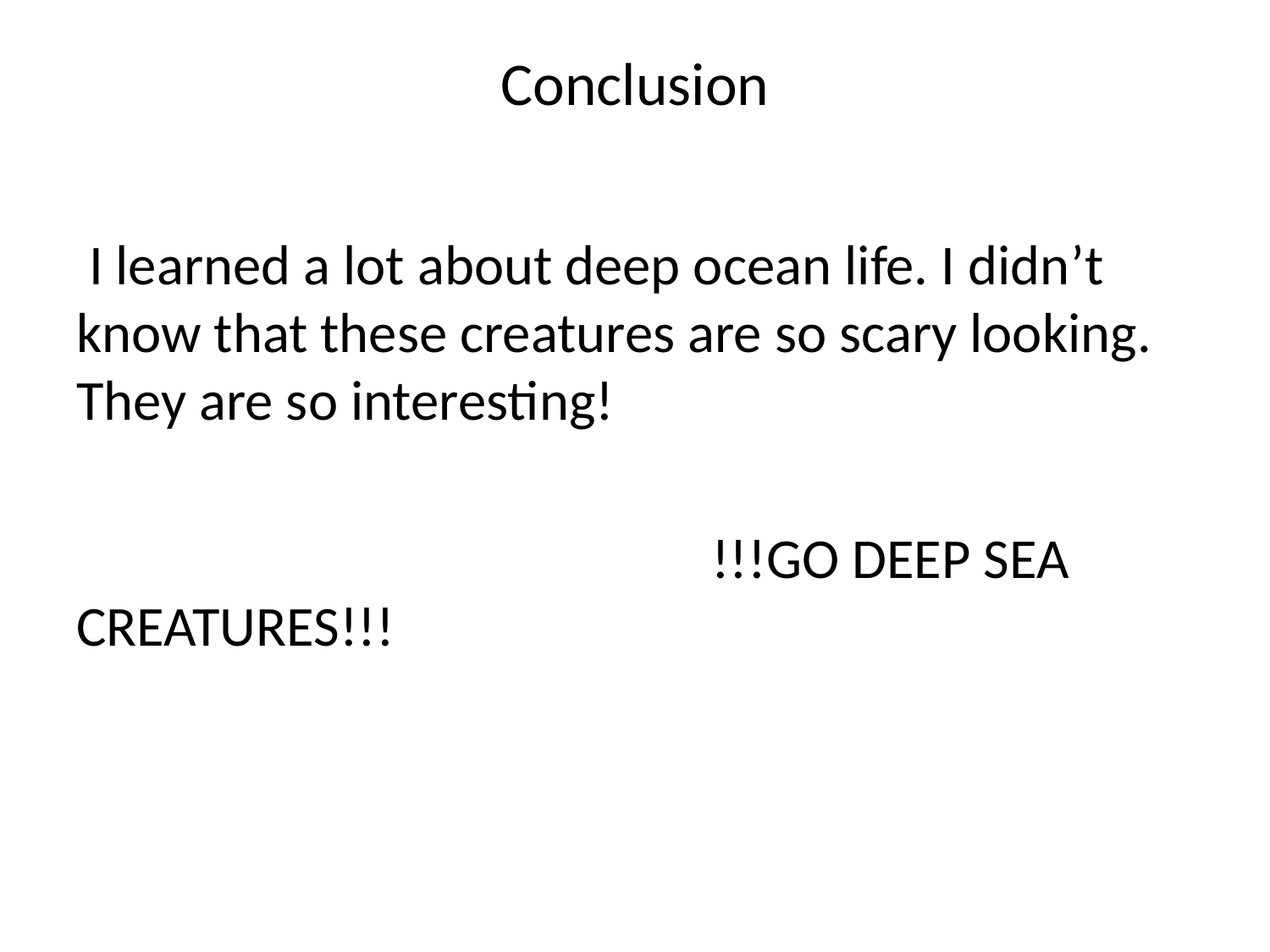

# Conclusion
 I learned a lot about deep ocean life. I didn’t know that these creatures are so scary looking. They are so interesting!

					!!!GO DEEP SEA CREATURES!!!